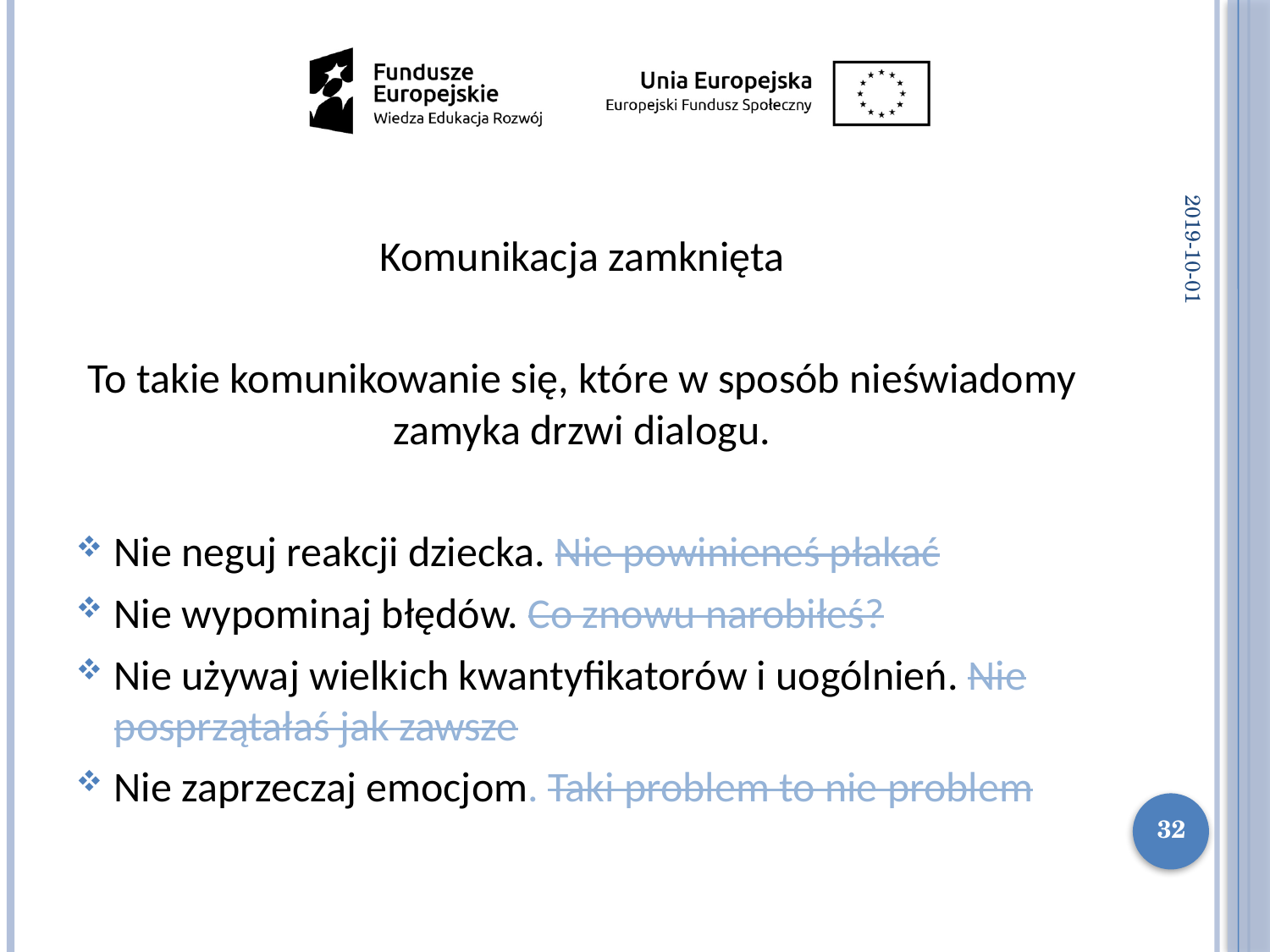

2019-10-01
Komunikacja zamknięta

To takie komunikowanie się, które w sposób nieświadomy zamyka drzwi dialogu.

Nie neguj reakcji dziecka. Nie powinieneś płakać
Nie wypominaj błędów. Co znowu narobiłeś?
Nie używaj wielkich kwantyfikatorów i uogólnień. Nie posprzątałaś jak zawsze
Nie zaprzeczaj emocjom. Taki problem to nie problem

32